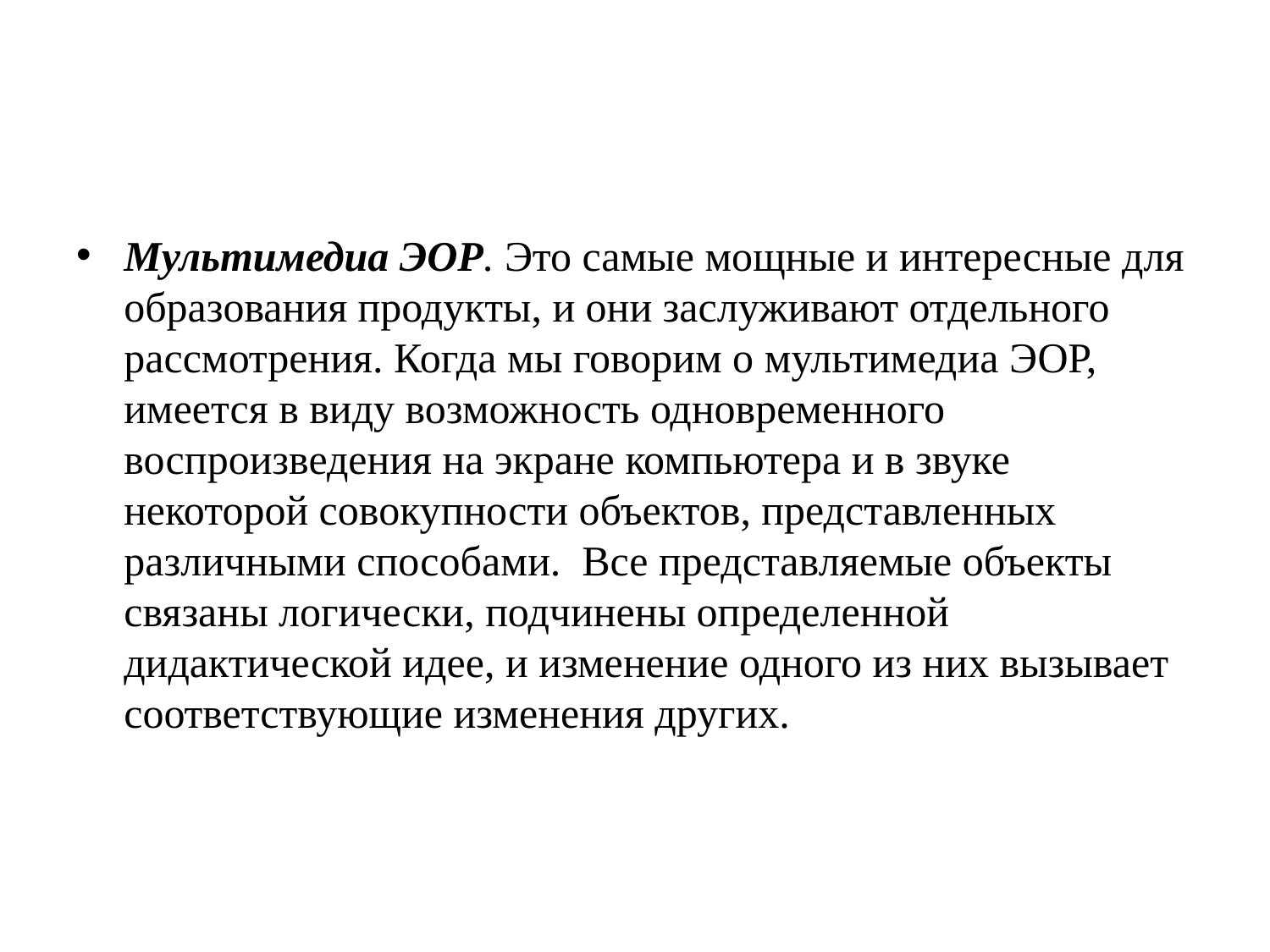

#
Мультимедиа ЭОР. Это самые мощные и интересные для образования продукты, и они заслуживают отдельного рассмотрения. Когда мы говорим о мультимедиа ЭОР, имеется в виду возможность одновременного воспроизведения на экране компьютера и в звуке некоторой совокупности объектов, представленных различными способами.  Все представляемые объекты связаны логически, подчинены определенной дидактической идее, и изменение одного из них вызывает соответствующие изменения других.